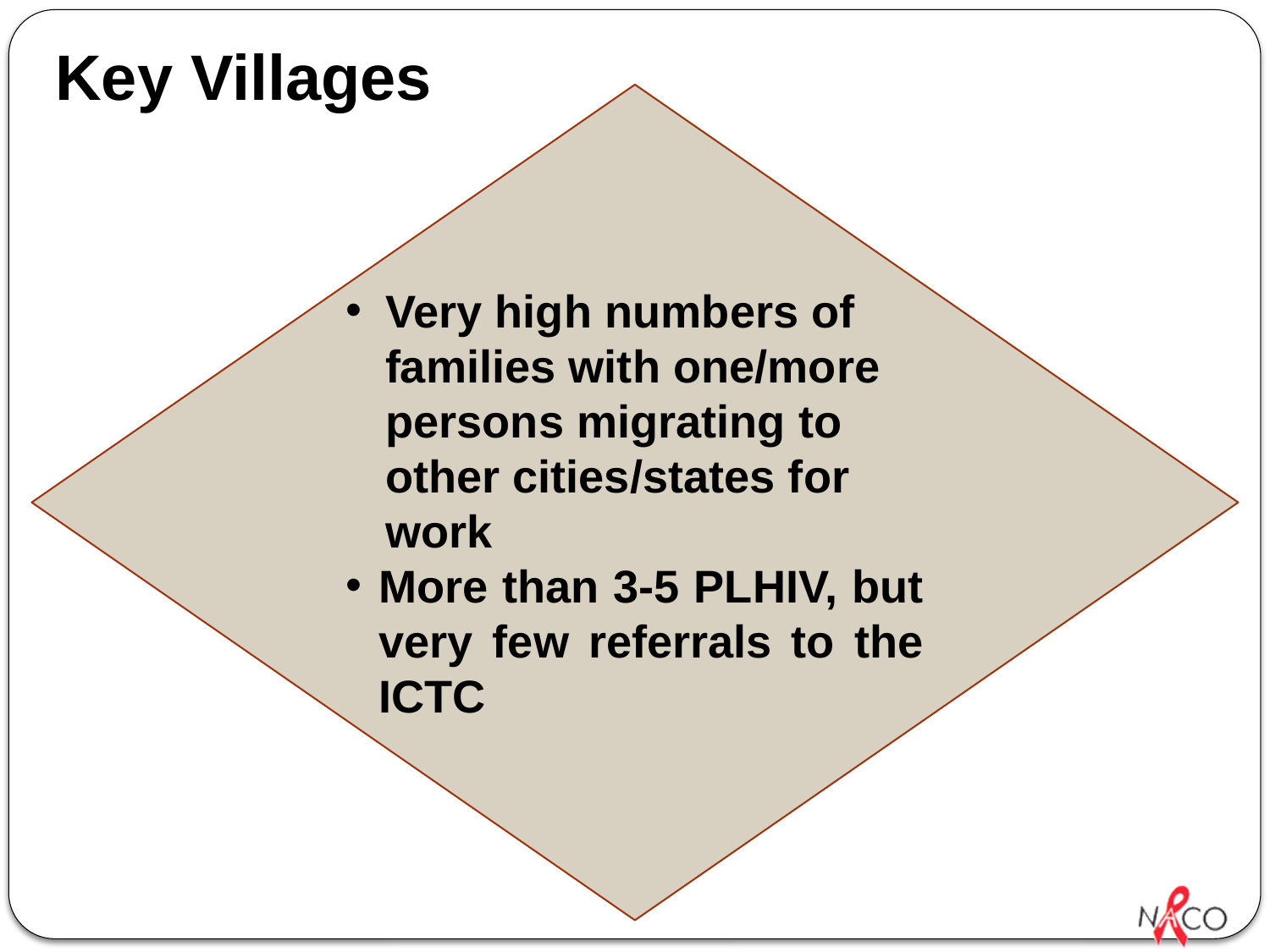

# Key Villages
Very high numbers of families with one/more persons migrating to other cities/states for work
More than 3-5 PLHIV, but very few referrals to the ICTC